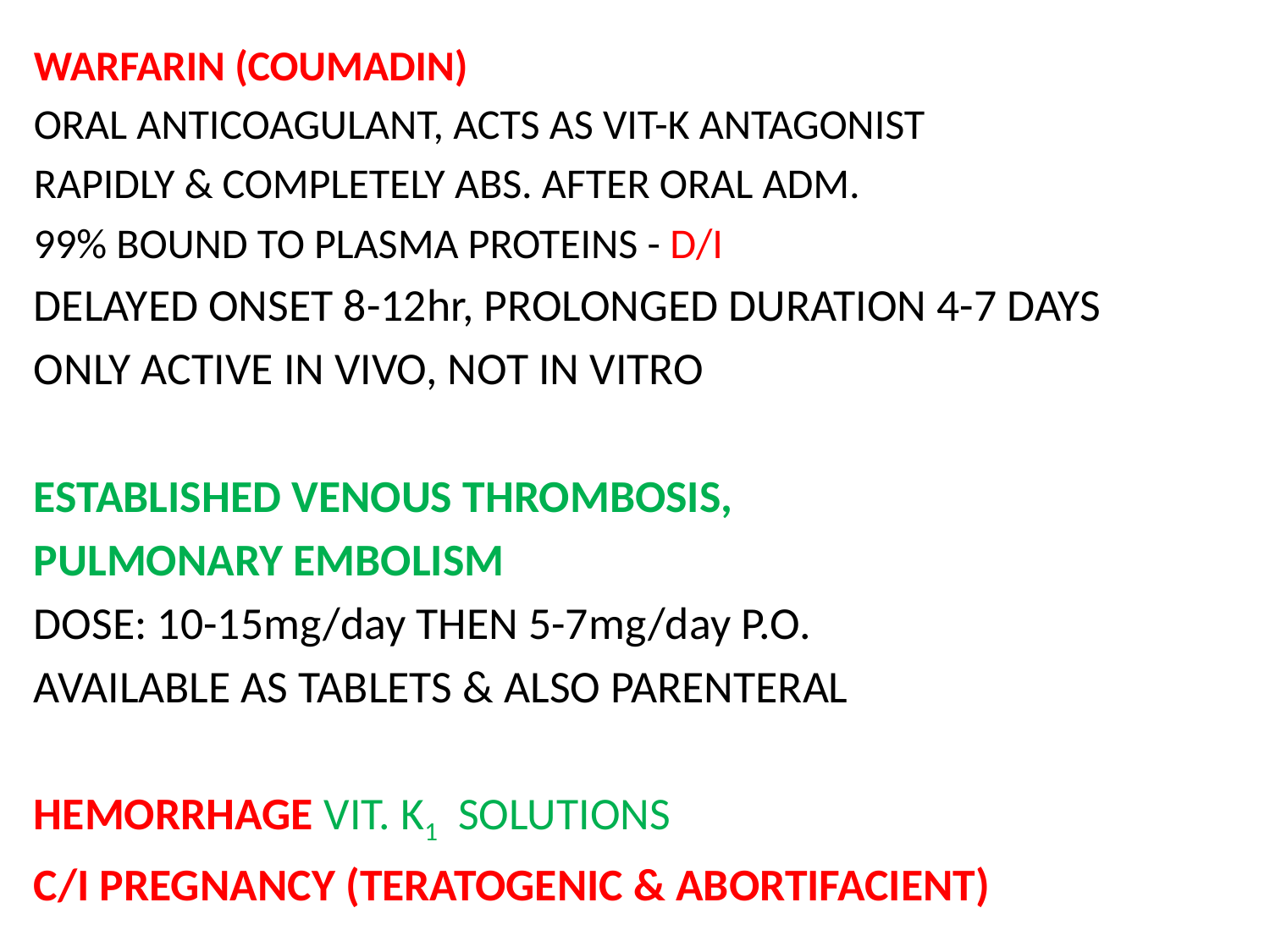

WARFARIN (COUMADIN)
ORAL ANTICOAGULANT, ACTS AS VIT-K ANTAGONIST
RAPIDLY & COMPLETELY ABS. AFTER ORAL ADM.
99% BOUND TO PLASMA PROTEINS - D/I
DELAYED ONSET 8-12hr, PROLONGED DURATION 4-7 DAYS
ONLY ACTIVE IN VIVO, NOT IN VITRO

ESTABLISHED VENOUS THROMBOSIS,
PULMONARY EMBOLISM
DOSE: 10-15mg/day THEN 5-7mg/day P.O.
AVAILABLE AS TABLETS & ALSO PARENTERAL

HEMORRHAGE VIT. K1  SOLUTIONS
C/I PREGNANCY (TERATOGENIC & ABORTIFACIENT)